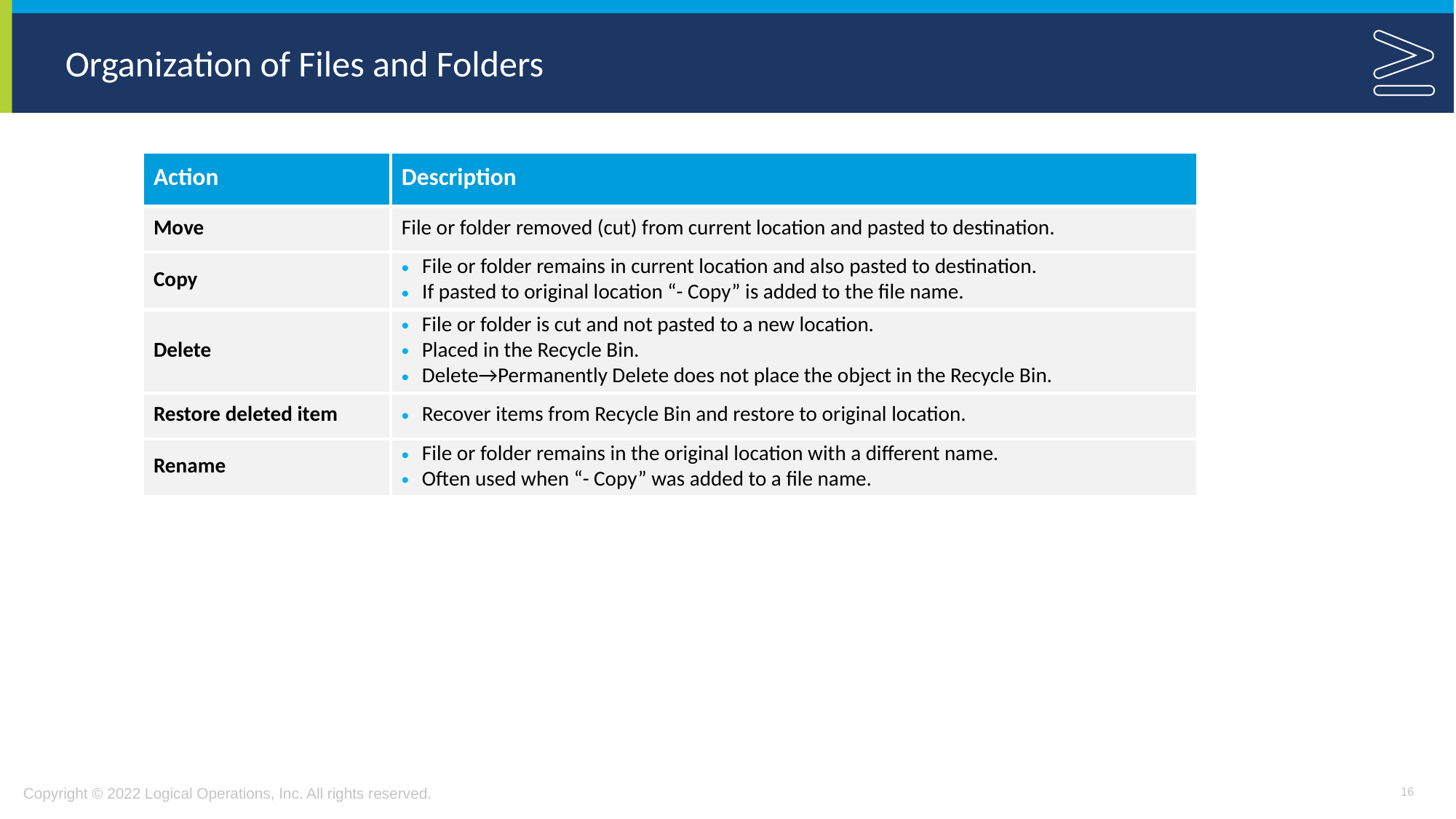

# Organization of Files and Folders
| Action | Description |
| --- | --- |
| Move | File or folder removed (cut) from current location and pasted to destination. |
| Copy | File or folder remains in current location and also pasted to destination. If pasted to original location “- Copy” is added to the file name. |
| Delete | File or folder is cut and not pasted to a new location. Placed in the Recycle Bin. Delete→Permanently Delete does not place the object in the Recycle Bin. |
| Restore deleted item | Recover items from Recycle Bin and restore to original location. |
| Rename | File or folder remains in the original location with a different name. Often used when “- Copy” was added to a file name. |
16